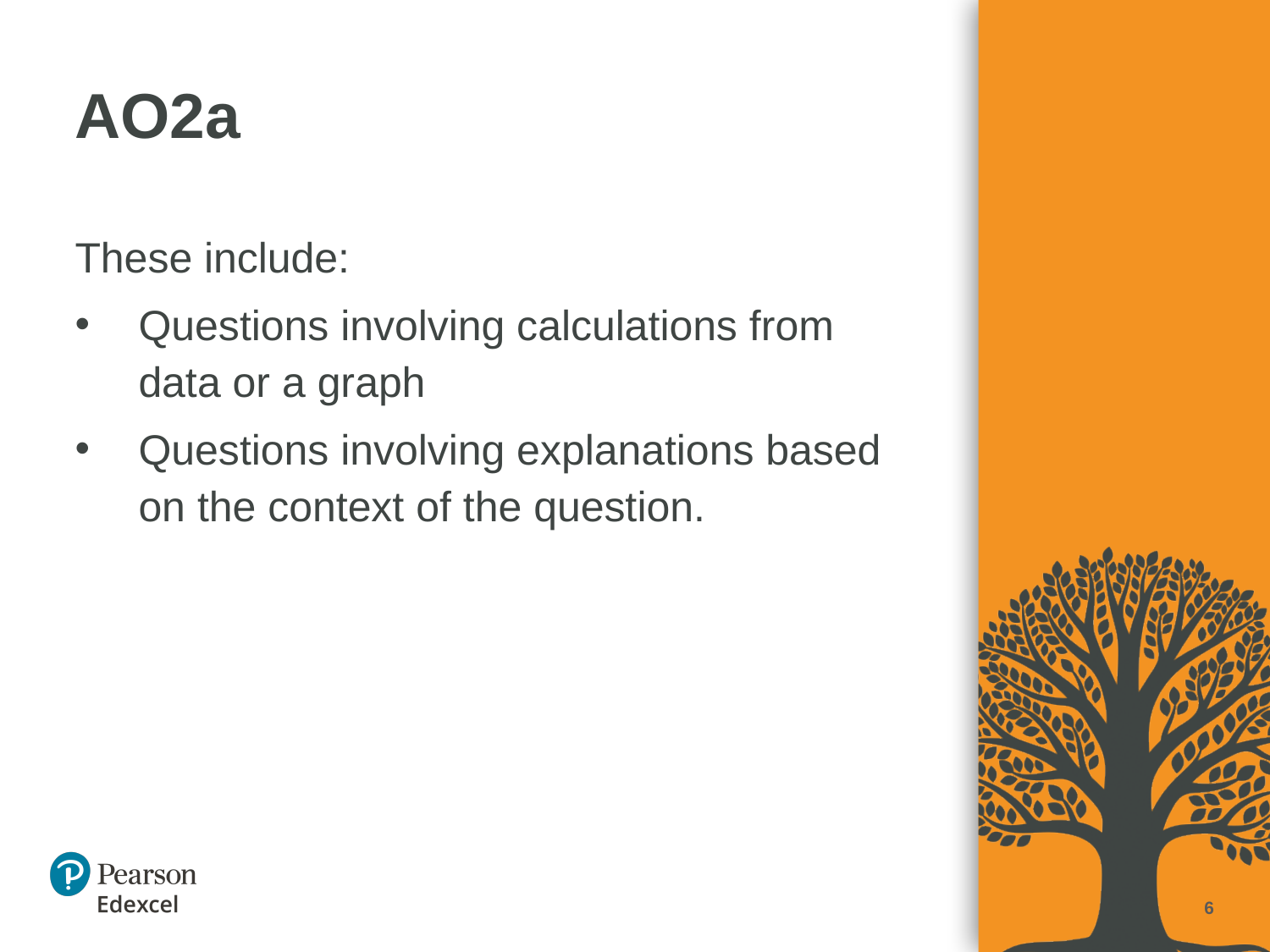

# AO2a
These include:
Questions involving calculations from data or a graph
Questions involving explanations based on the context of the question.
6